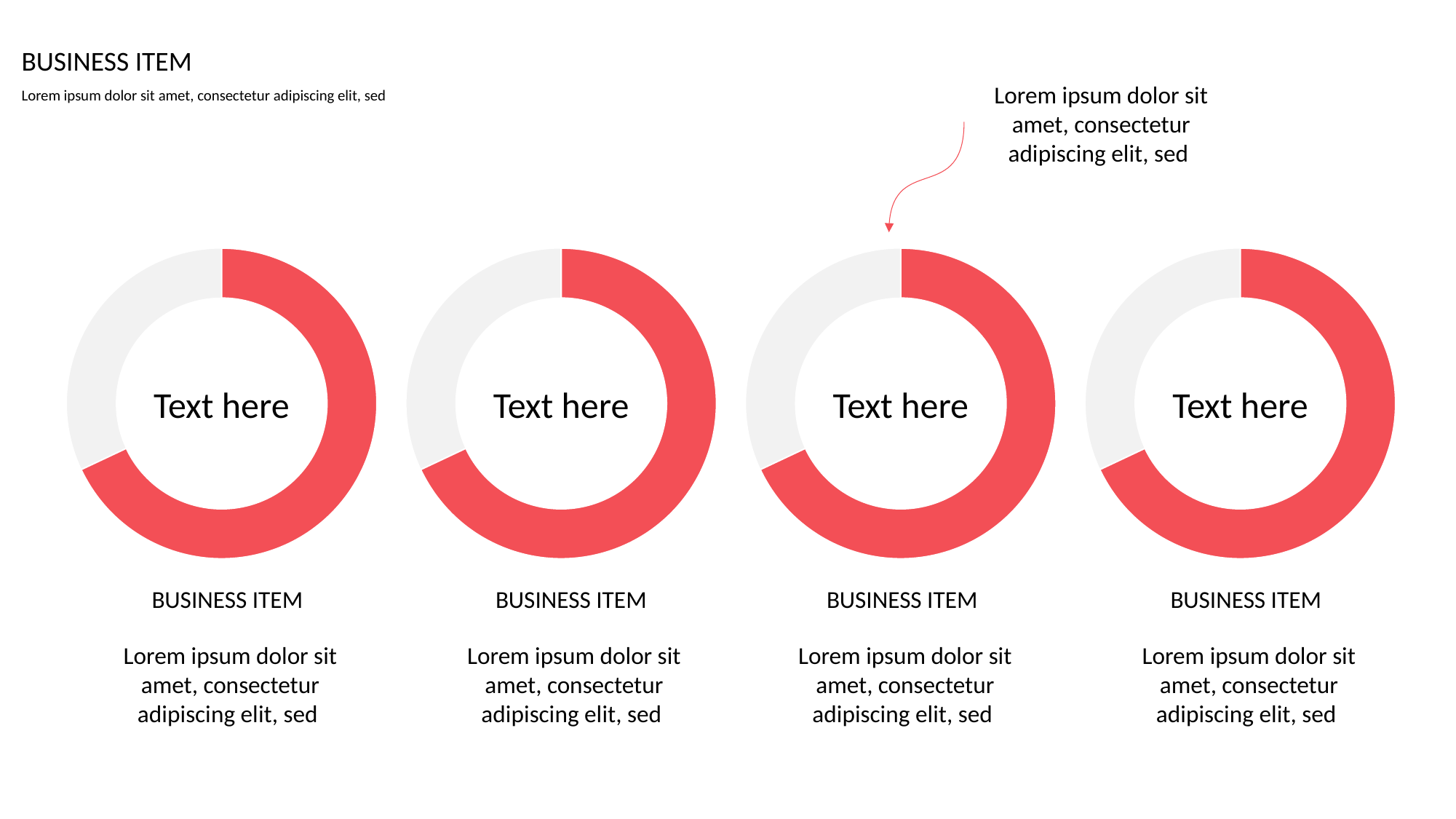

BUSINESS ITEM
Lorem ipsum dolor sit amet, consectetur adipiscing elit, sed
Lorem ipsum dolor sit amet, consectetur adipiscing elit, sed

Text here

Text here

Text here

Text here
BUSINESS ITEM
BUSINESS ITEM
BUSINESS ITEM
BUSINESS ITEM
Lorem ipsum dolor sit amet, consectetur adipiscing elit, sed
Lorem ipsum dolor sit amet, consectetur adipiscing elit, sed
Lorem ipsum dolor sit amet, consectetur adipiscing elit, sed
Lorem ipsum dolor sit amet, consectetur adipiscing elit, sed